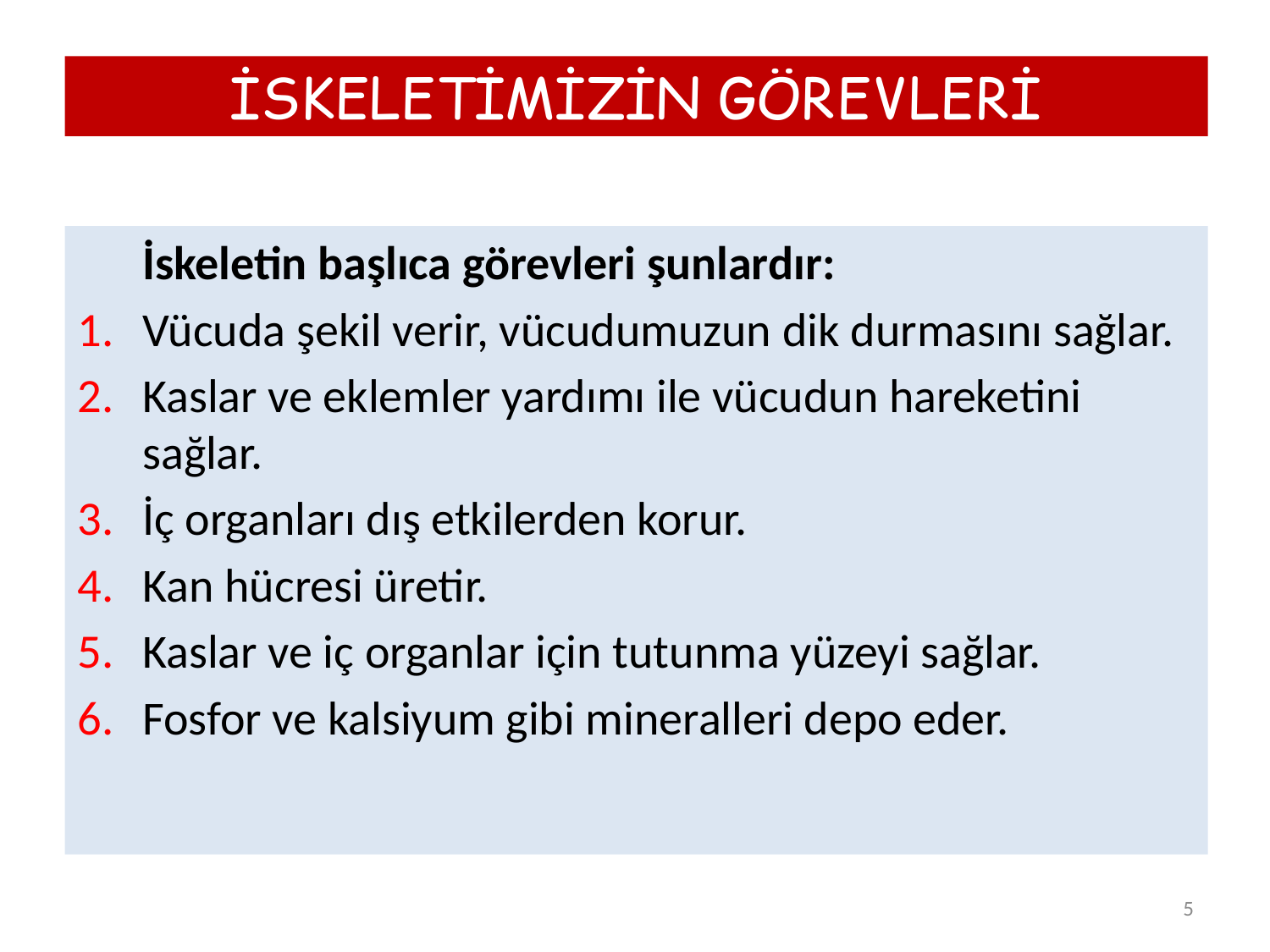

# İSKELETİMİZİN GÖREVLERİ
      İskeletin başlıca görevleri şunlardır:
Vücuda şekil verir, vücudumuzun dik durmasını sağlar.
Kaslar ve eklemler yardımı ile vücudun hareketini sağlar.
İç organları dış etkilerden korur.
Kan hücresi üretir.
Kaslar ve iç organlar için tutunma yüzeyi sağlar.
Fosfor ve kalsiyum gibi mineralleri depo eder.

5